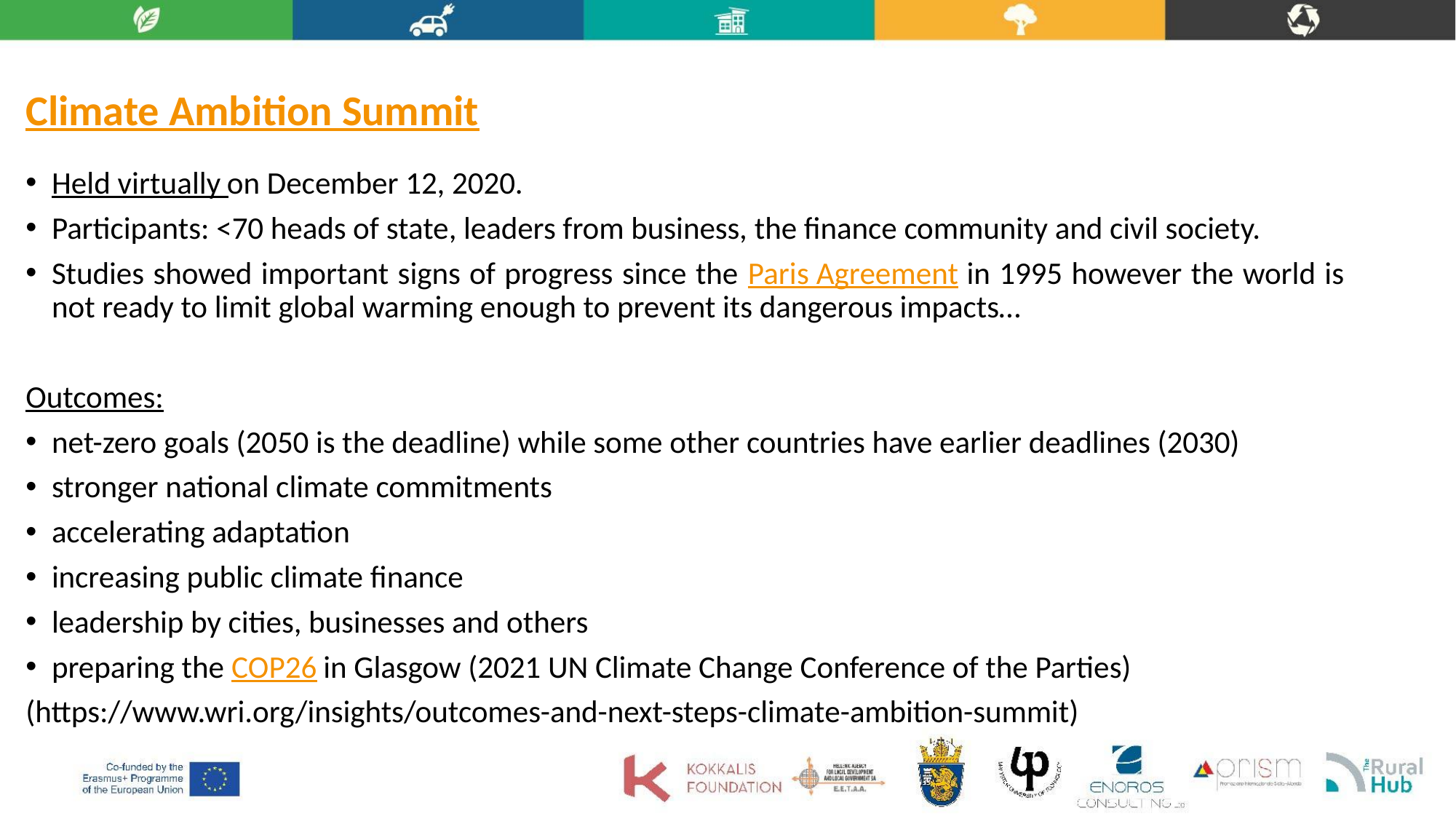

# Climate Ambition Summit
Held virtually on December 12, 2020.
Participants: <70 heads of state, leaders from business, the finance community and civil society.
Studies showed important signs of progress since the Paris Agreement in 1995 however the world is not ready to limit global warming enough to prevent its dangerous impacts…

Outcomes:
net-zero goals (2050 is the deadline) while some other countries have earlier deadlines (2030)
stronger national climate commitments
accelerating adaptation
increasing public climate finance
leadership by cities, businesses and others
preparing the COP26 in Glasgow (2021 UN Climate Change Conference of the Parties)
(https://www.wri.org/insights/outcomes-and-next-steps-climate-ambition-summit)